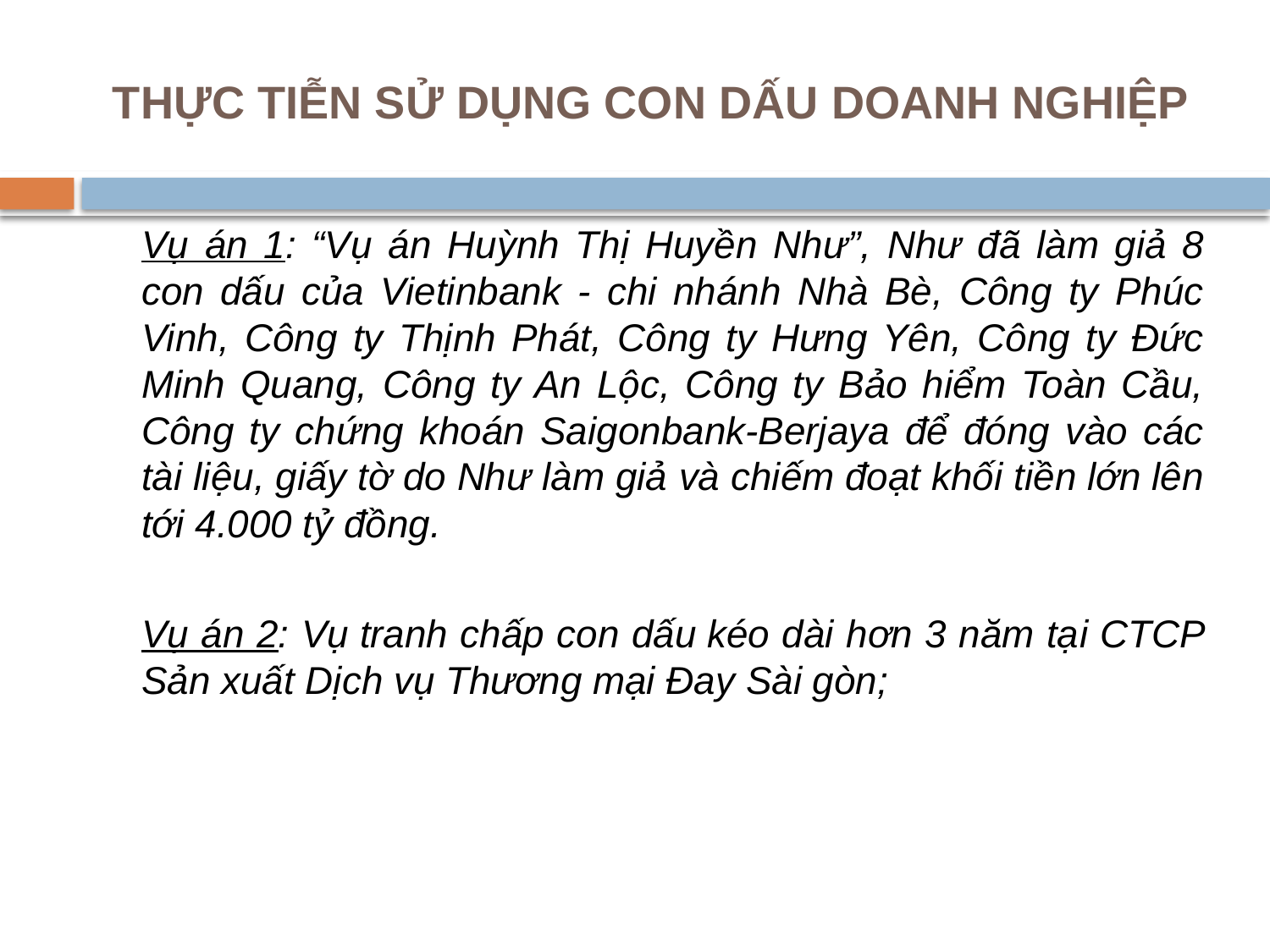

# THỰC TIỄN SỬ DỤNG CON DẤU DOANH NGHIỆP
	Vụ án 1: “Vụ án Huỳnh Thị Huyền Như”, Như đã làm giả 8 con dấu của Vietinbank - chi nhánh Nhà Bè, Công ty Phúc Vinh, Công ty Thịnh Phát, Công ty Hưng Yên, Công ty Đức Minh Quang, Công ty An Lộc, Công ty Bảo hiểm Toàn Cầu, Công ty chứng khoán Saigonbank-Berjaya để đóng vào các tài liệu, giấy tờ do Như làm giả và chiếm đoạt khối tiền lớn lên tới 4.000 tỷ đồng.

	Vụ án 2: Vụ tranh chấp con dấu kéo dài hơn 3 năm tại CTCP Sản xuất Dịch vụ Thương mại Đay Sài gòn;